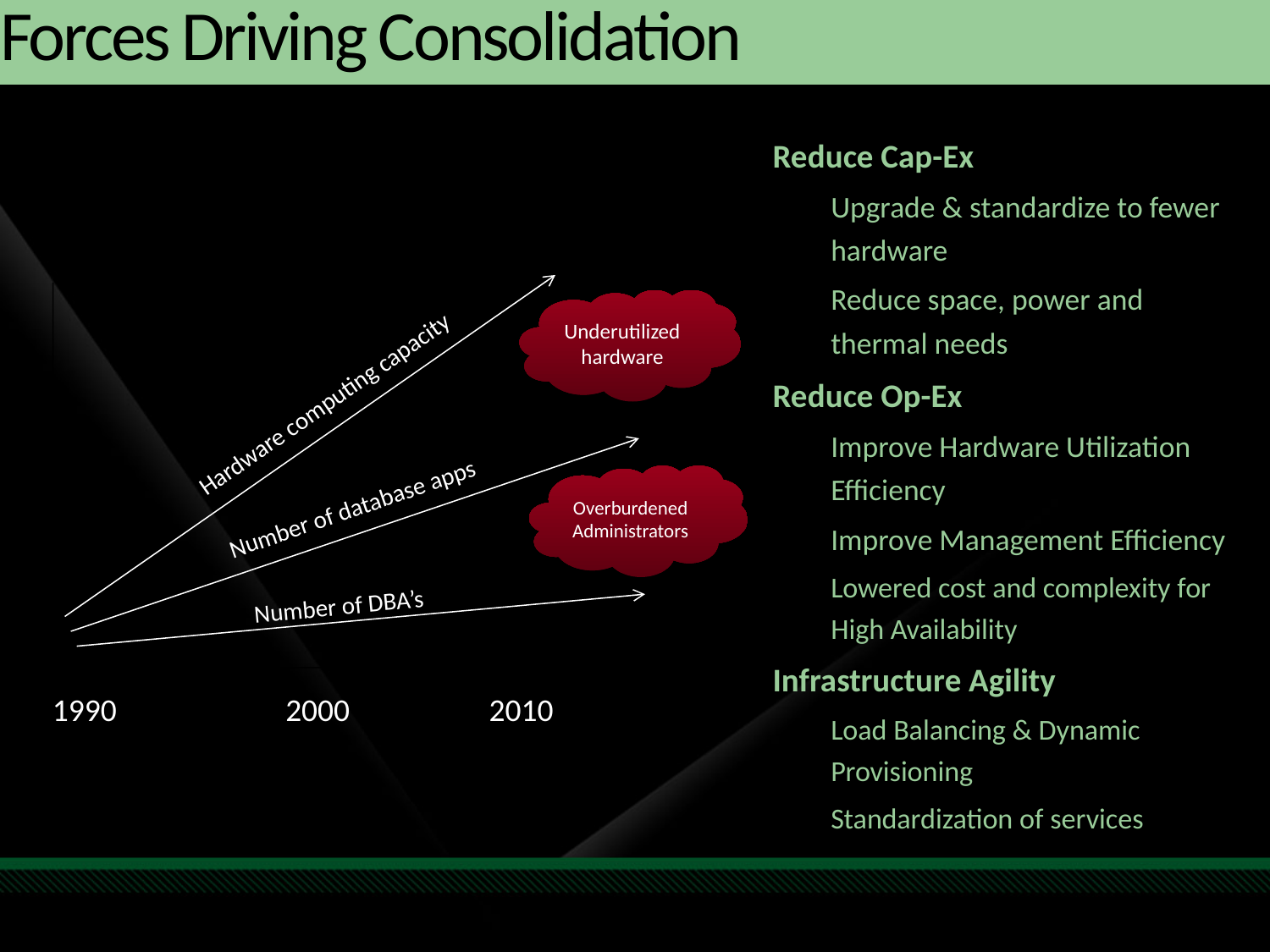

# Forces Driving Consolidation
Reduce Cap-Ex
Upgrade & standardize to fewer hardware
Reduce space, power and thermal needs
Reduce Op-Ex
Improve Hardware Utilization Efficiency
Improve Management Efficiency
Lowered cost and complexity for High Availability
Infrastructure Agility
Load Balancing & Dynamic Provisioning
Standardization of services
Hardware computing capacity
Underutilized hardware
Number of database apps
Overburdened Administrators
Number of DBA’s
1990
2000
2010